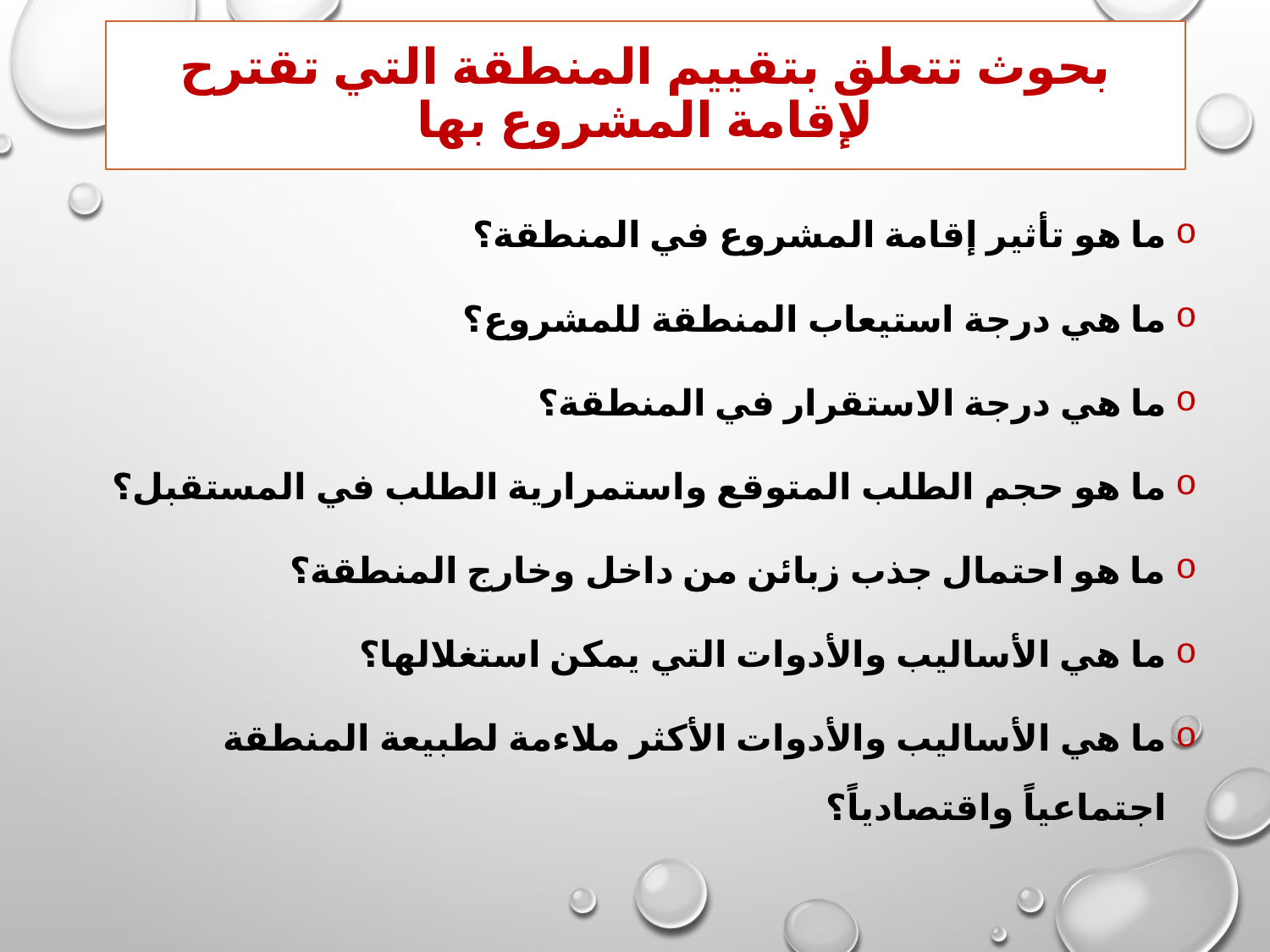

# بحوث تتعلق بتقييم المنطقة التي تقترح لإقامة المشروع بها
ما هو تأثير إقامة المشروع في المنطقة؟
ما هي درجة استيعاب المنطقة للمشروع؟
ما هي درجة الاستقرار في المنطقة؟
ما هو حجم الطلب المتوقع واستمرارية الطلب في المستقبل؟
ما هو احتمال جذب زبائن من داخل وخارج المنطقة؟
ما هي الأساليب والأدوات التي يمكن استغلالها؟
ما هي الأساليب والأدوات الأكثر ملاءمة لطبيعة المنطقة اجتماعياً واقتصادياً؟